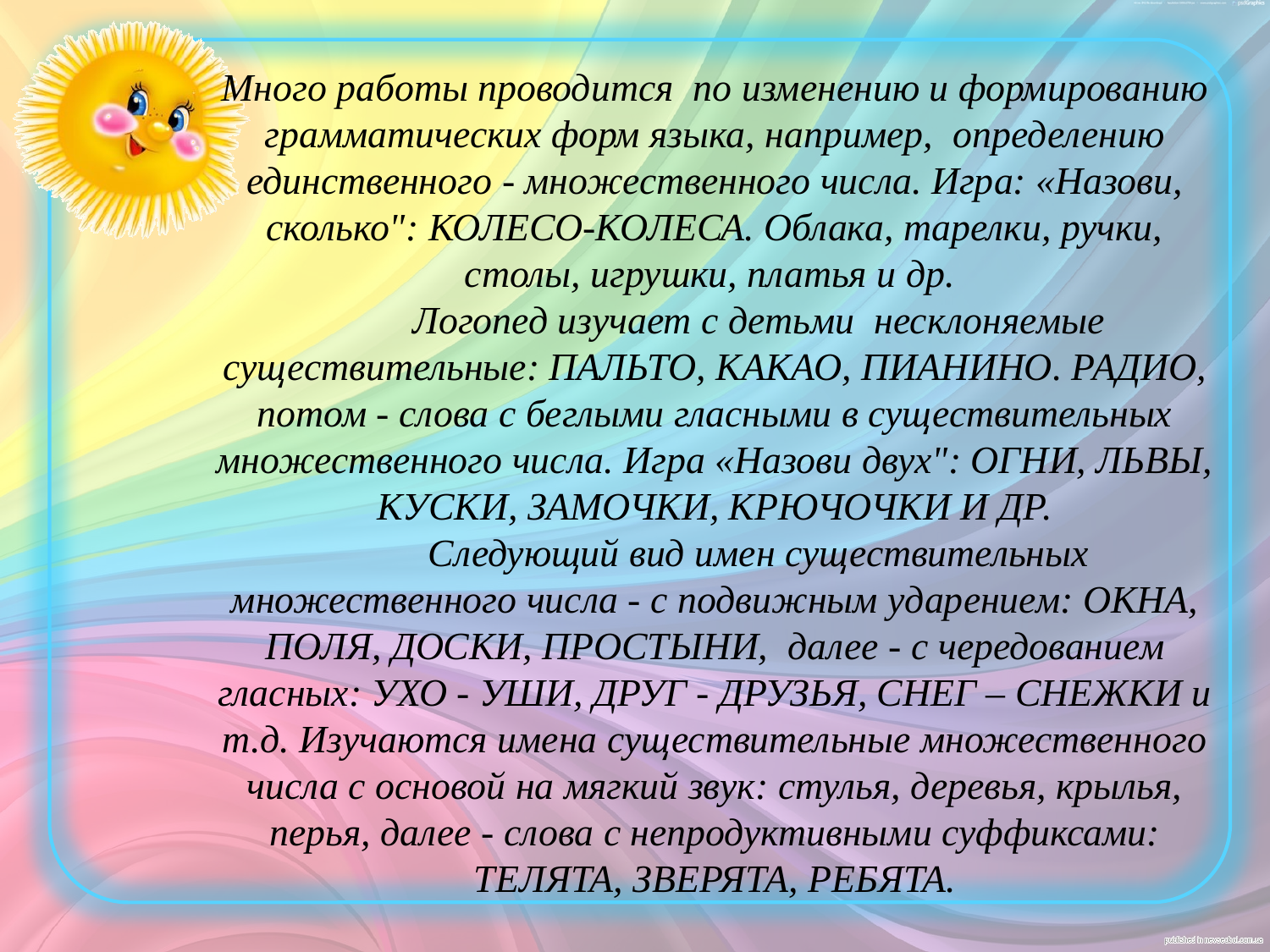

# Много работы проводится  по изменению и формированию грамматических форм языка, например,  определению единственного - множественного числа. Игра: «Назови, сколько": КОЛЕСО-КОЛЕСА. Облака, тарелки, ручки, столы, игрушки, платья и др. Логопед изучает с детьми  несклоняемые существительные: ПАЛЬТО, КАКАО, ПИАНИНО. РАДИО, потом - слова с беглыми гласными в существительных множественного числа. Игра «Назови двух": ОГНИ, ЛЬВЫ, КУСКИ, ЗАМОЧКИ, КРЮЧОЧКИ И ДР. Следующий вид имен существительных множественного числа - с подвижным ударением: ОКНА, ПОЛЯ, ДОСКИ, ПРОСТЫНИ,  далее - с чередованием гласных: УХО - УШИ, ДРУГ - ДРУЗЬЯ, СНЕГ – СНЕЖКИ и т.д. Изучаются имена существительные множественного числа с основой на мягкий звук: стулья, деревья, крылья, перья, далее - слова с непродуктивными суффиксами: ТЕЛЯТА, ЗВЕРЯТА, РЕБЯТА.